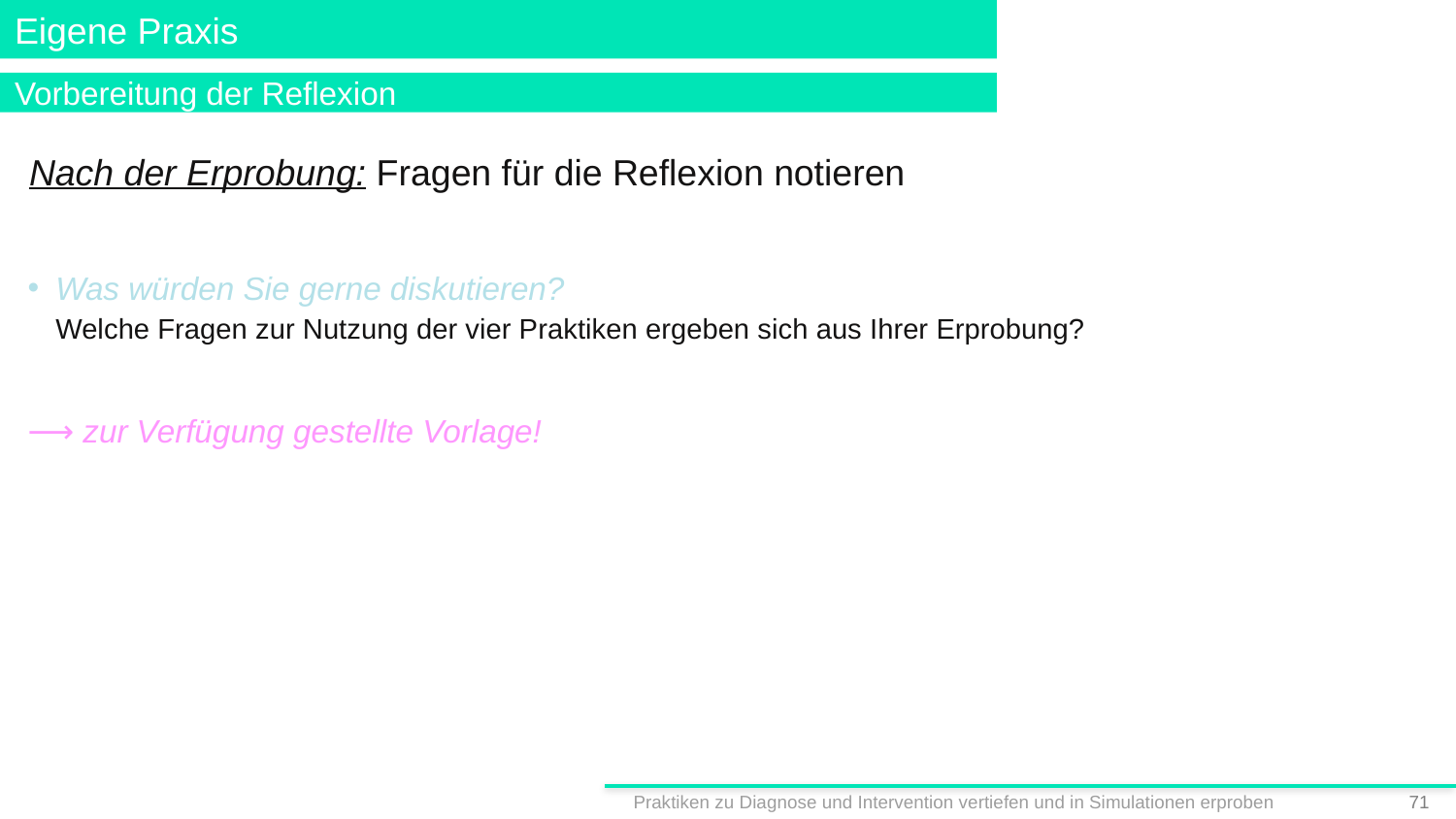

# Eigene Praxis

Vorbereitung der Reflexion
Nach der Erprobung: Fragen für die Reflexion notieren

Was würden Sie gerne diskutieren?
Welche Fragen zur Nutzung der vier Praktiken ergeben sich aus Ihrer Erprobung?

⟶ zur Verfügung gestellte Vorlage!
Praktiken zu Diagnose und Intervention vertiefen und in Simulationen erproben
71